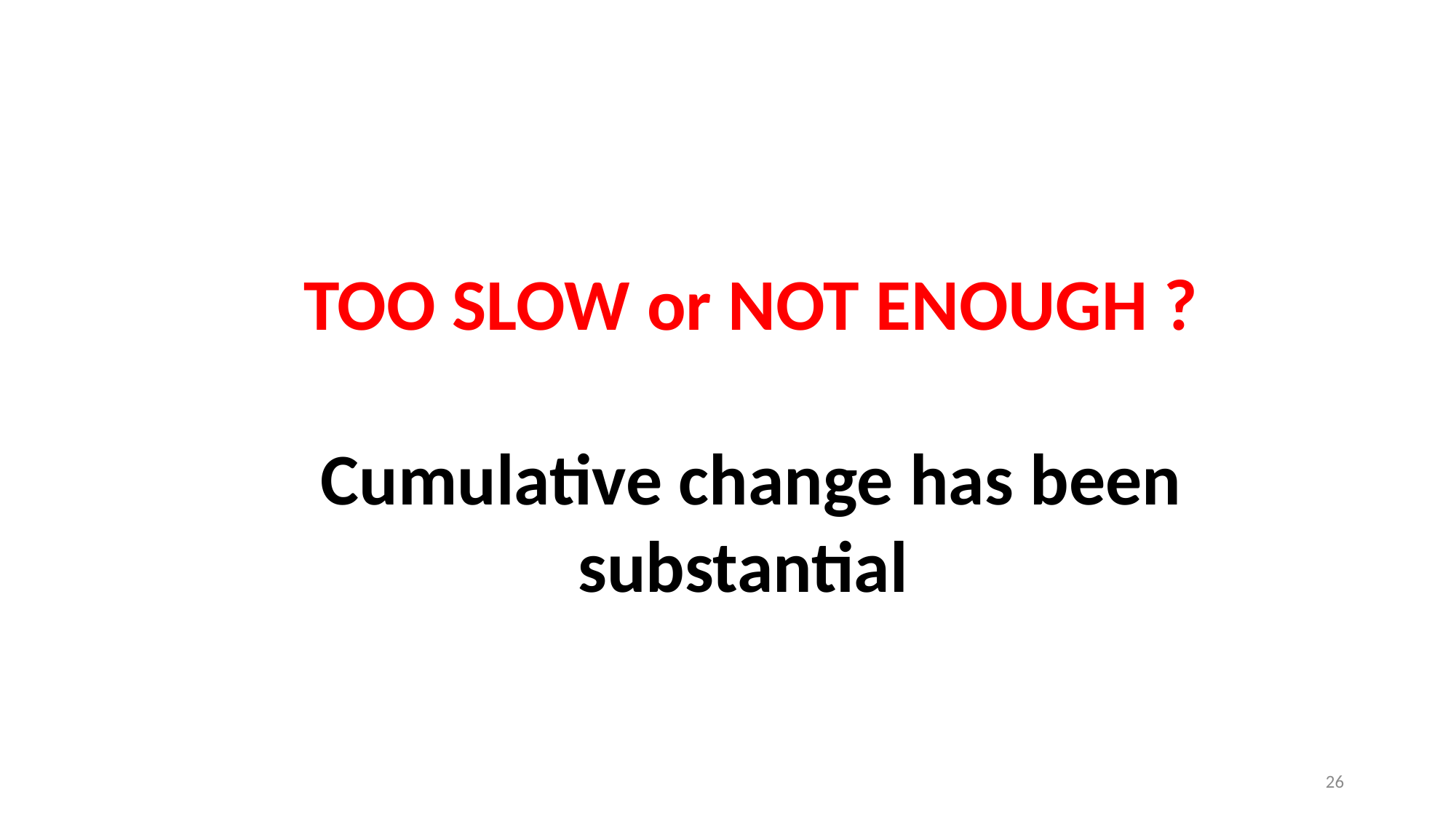

TOO SLOW or NOT ENOUGH ?

Cumulative change has been substantial

26